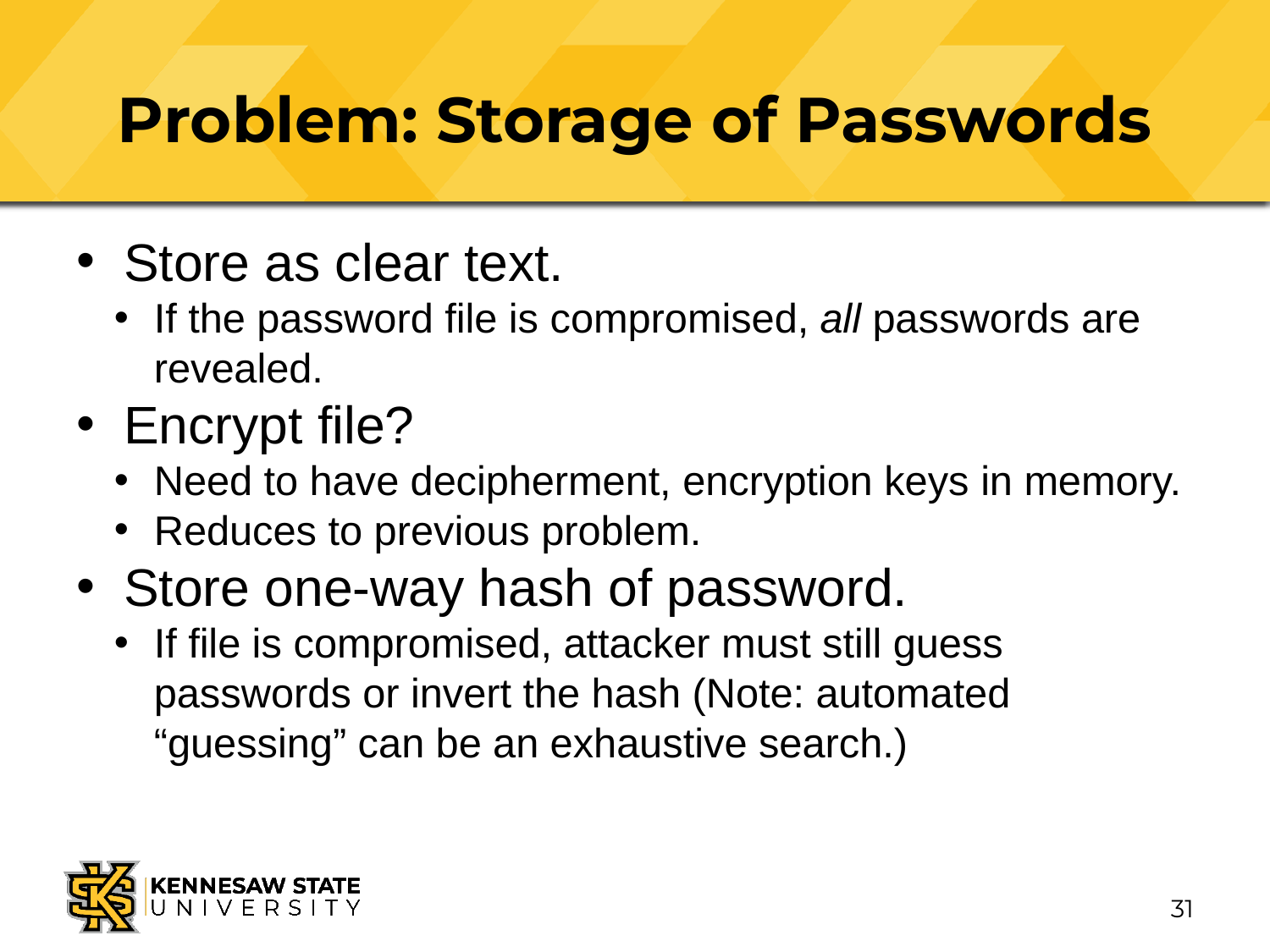

# Problem: Storage of Passwords
Store as clear text.
If the password file is compromised, all passwords are revealed.
Encrypt file?
Need to have decipherment, encryption keys in memory.
Reduces to previous problem.
Store one-way hash of password.
If file is compromised, attacker must still guess passwords or invert the hash (Note: automated “guessing” can be an exhaustive search.)
31